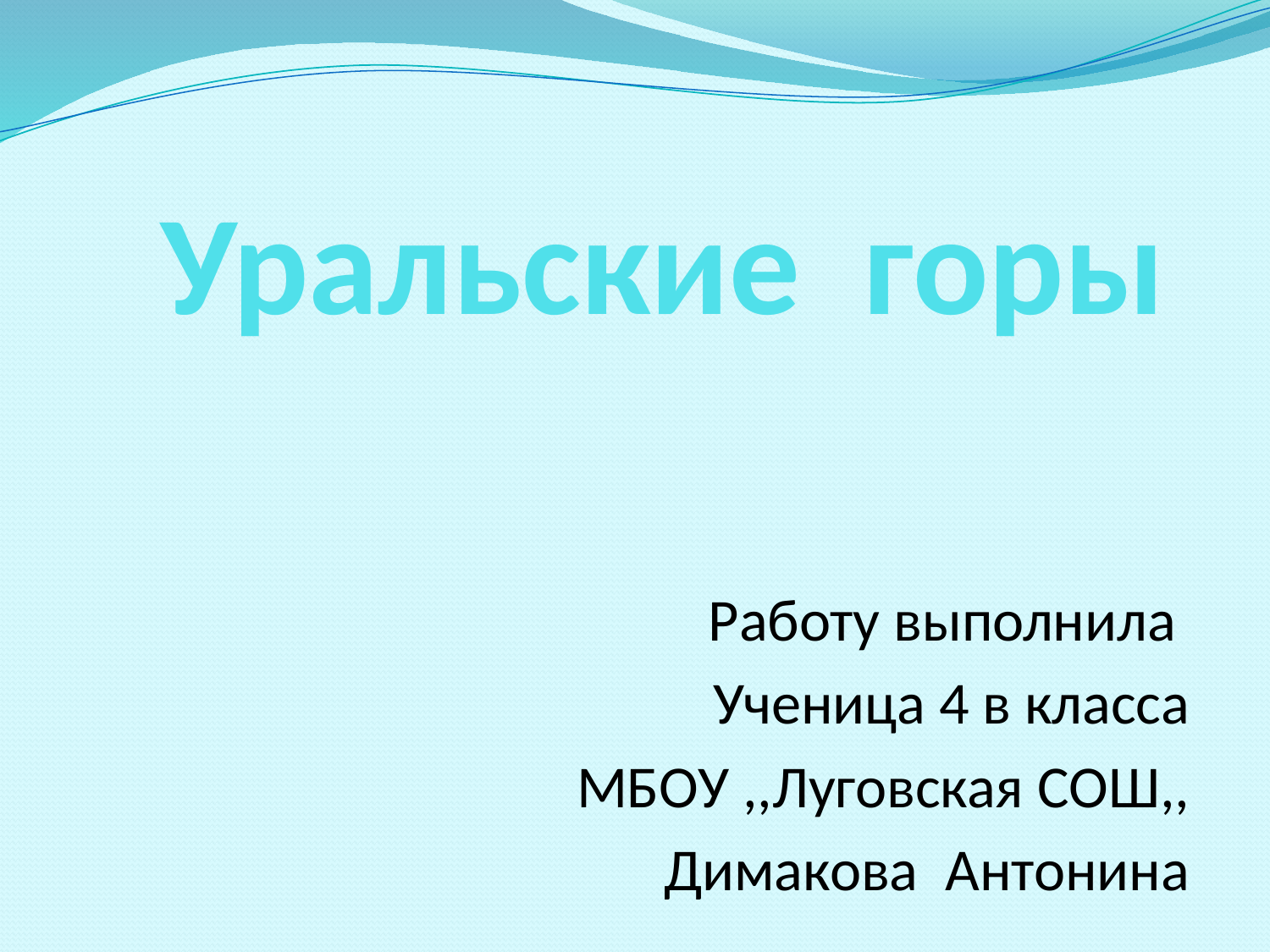

# Уральские  горы
Работу выполнила
Ученица 4 в класса
МБОУ ,,Луговская СОШ,,
Димакова  Антонина